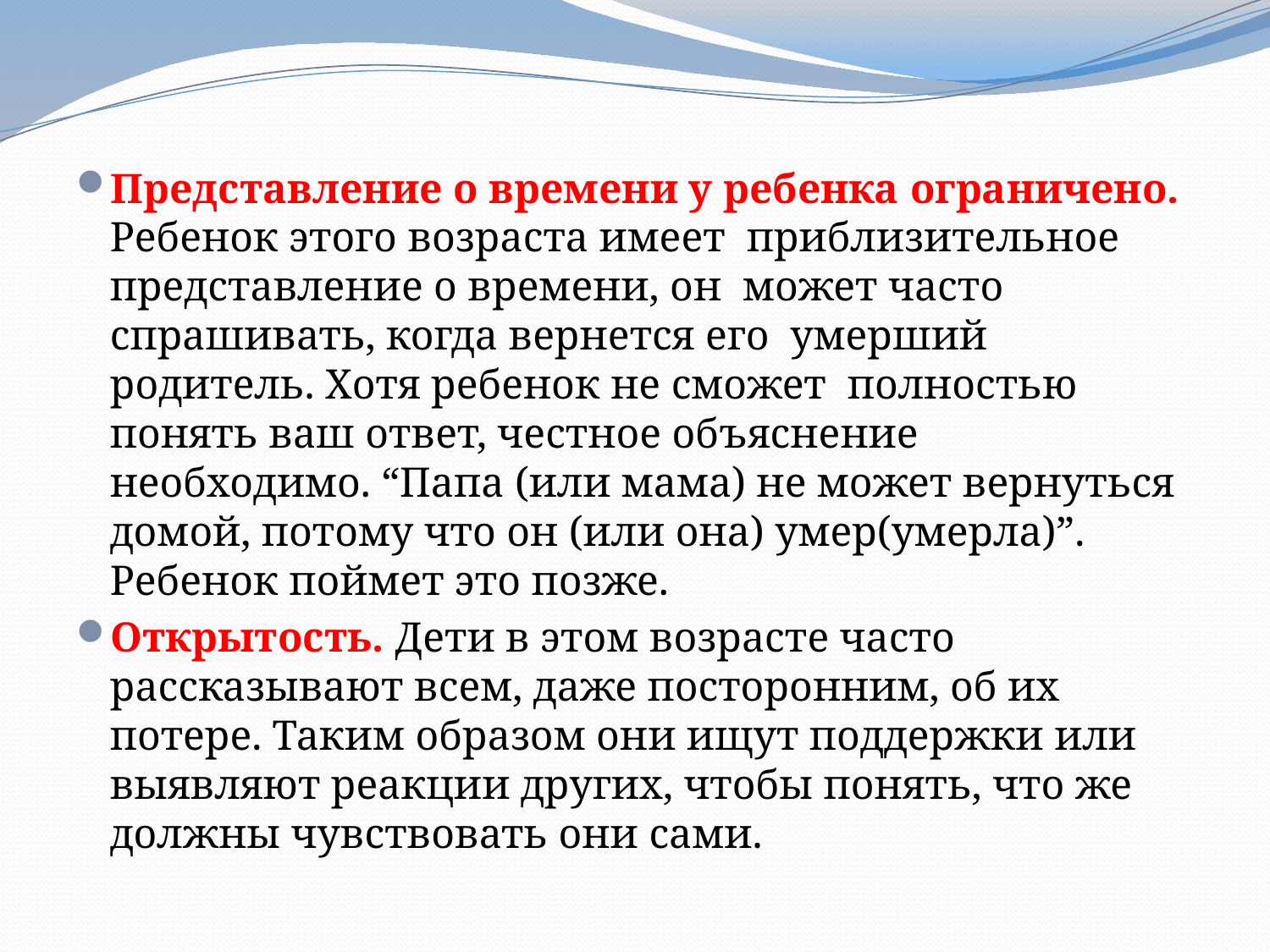

Представление о времени у ребенка ограничено. Ребенок этого возраста имеет  приблизительное представление о времени, он  может часто спрашивать, когда вернется его  умерший родитель. Хотя ребенок не сможет  полностью понять ваш ответ, честное объяснение  необходимо. “Папа (или мама) не может вернуться  домой, потому что он (или она) умер(умерла)”. Ребенок поймет это позже.
Открытость. Дети в этом возрасте часто  рассказывают всем, даже посторонним, об их  потере. Таким образом они ищут поддержки или  выявляют реакции других, чтобы понять, что же  должны чувствовать они сами.